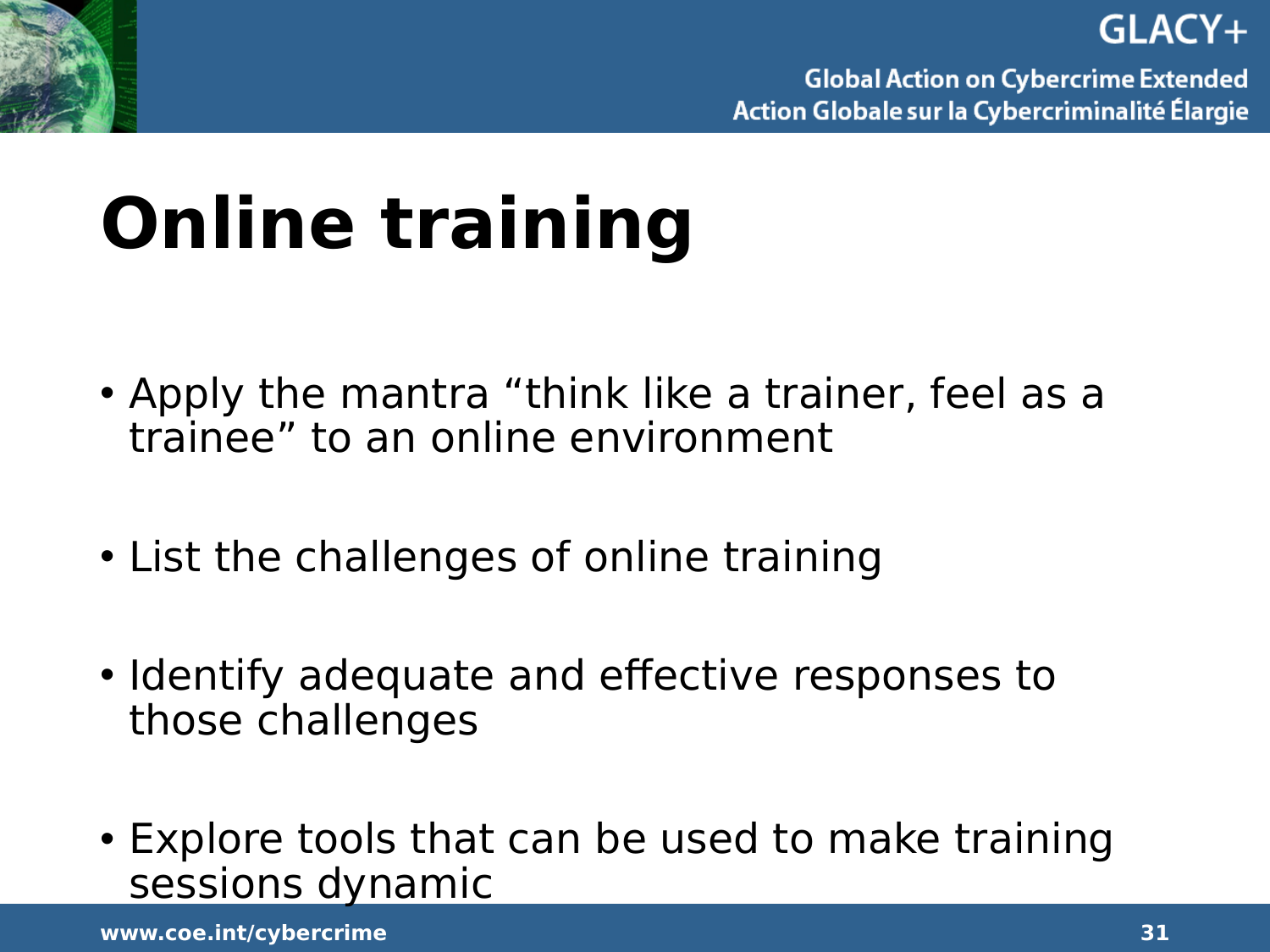

# Online training
Apply the mantra “think like a trainer, feel as a trainee” to an online environment

List the challenges of online training

Identify adequate and effective responses to those challenges

Explore tools that can be used to make training sessions dynamic

www.coe.int/cybercrime
31